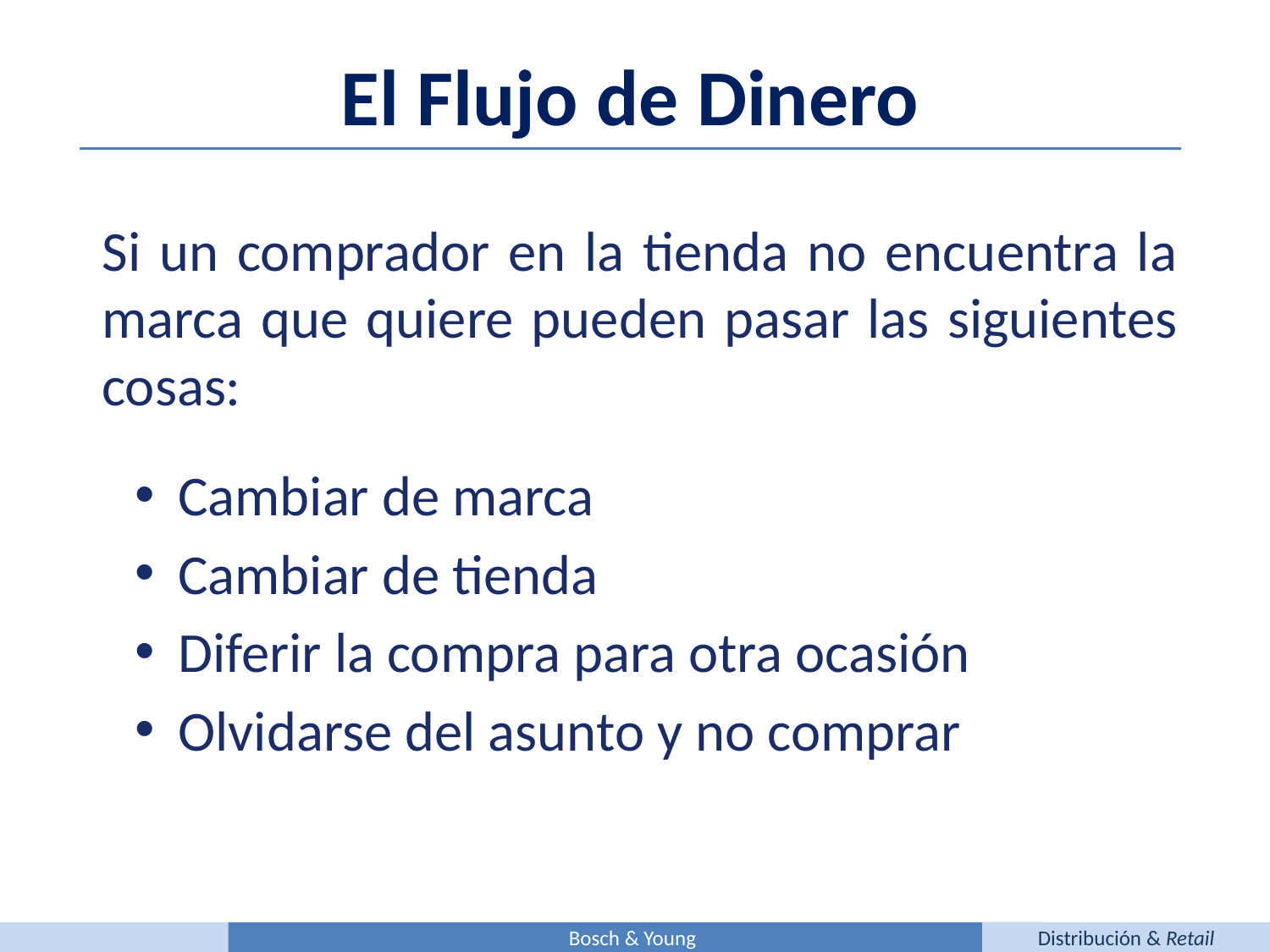

El Flujo de Dinero
Si un comprador en la tienda no encuentra la marca que quiere pueden pasar las siguientes cosas:

 Cambiar de marca

 Cambiar de tienda

 Diferir la compra para otra ocasión

 Olvidarse del asunto y no comprar

Bosch & Young
Distribución & Retail